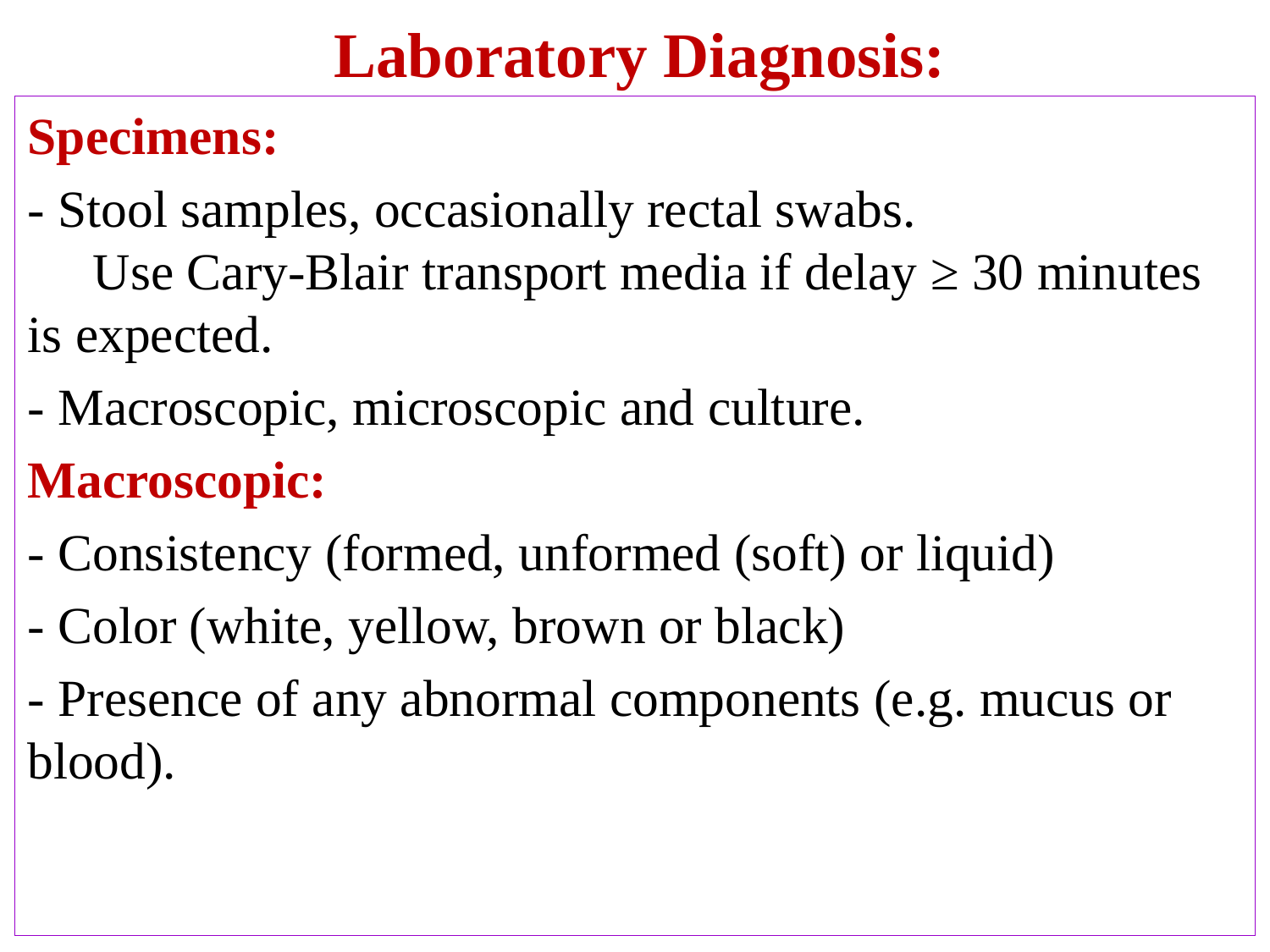

# Laboratory Diagnosis:
Specimens:
- Stool samples, occasionally rectal swabs.                              Use Cary-Blair transport media if delay ≥ 30 minutes is expected.
- Macroscopic, microscopic and culture.
Macroscopic:
- Consistency (formed, unformed (soft) or liquid)
- Color (white, yellow, brown or black)
- Presence of any abnormal components (e.g. mucus or blood).